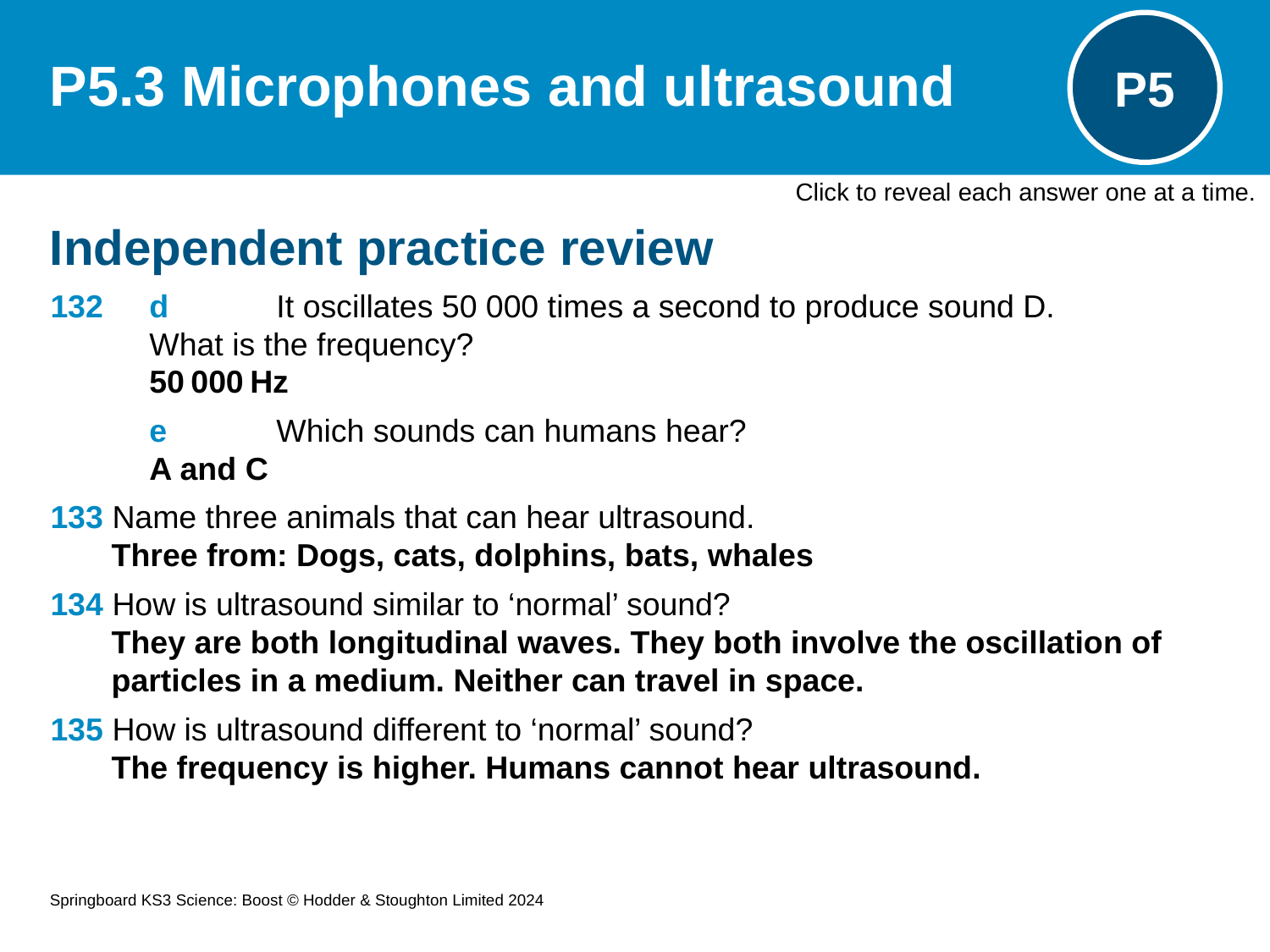

# P5.3 Microphones and ultrasound
P5
Click to reveal each answer one at a time.
Independent practice review
132	d	It oscillates 50 000 times a second to produce sound D.
What is the frequency?
50 000 Hz
	e	Which sounds can humans hear?
A and C
133	Name three animals that can hear ultrasound.
Three from: Dogs, cats, dolphins, bats, whales
134	How is ultrasound similar to ‘normal’ sound?
They are both longitudinal waves. They both involve the oscillation of particles in a medium. Neither can travel in space.
135	How is ultrasound different to ‘normal’ sound?
The frequency is higher. Humans cannot hear ultrasound.
Springboard KS3 Science: Boost © Hodder & Stoughton Limited 2024